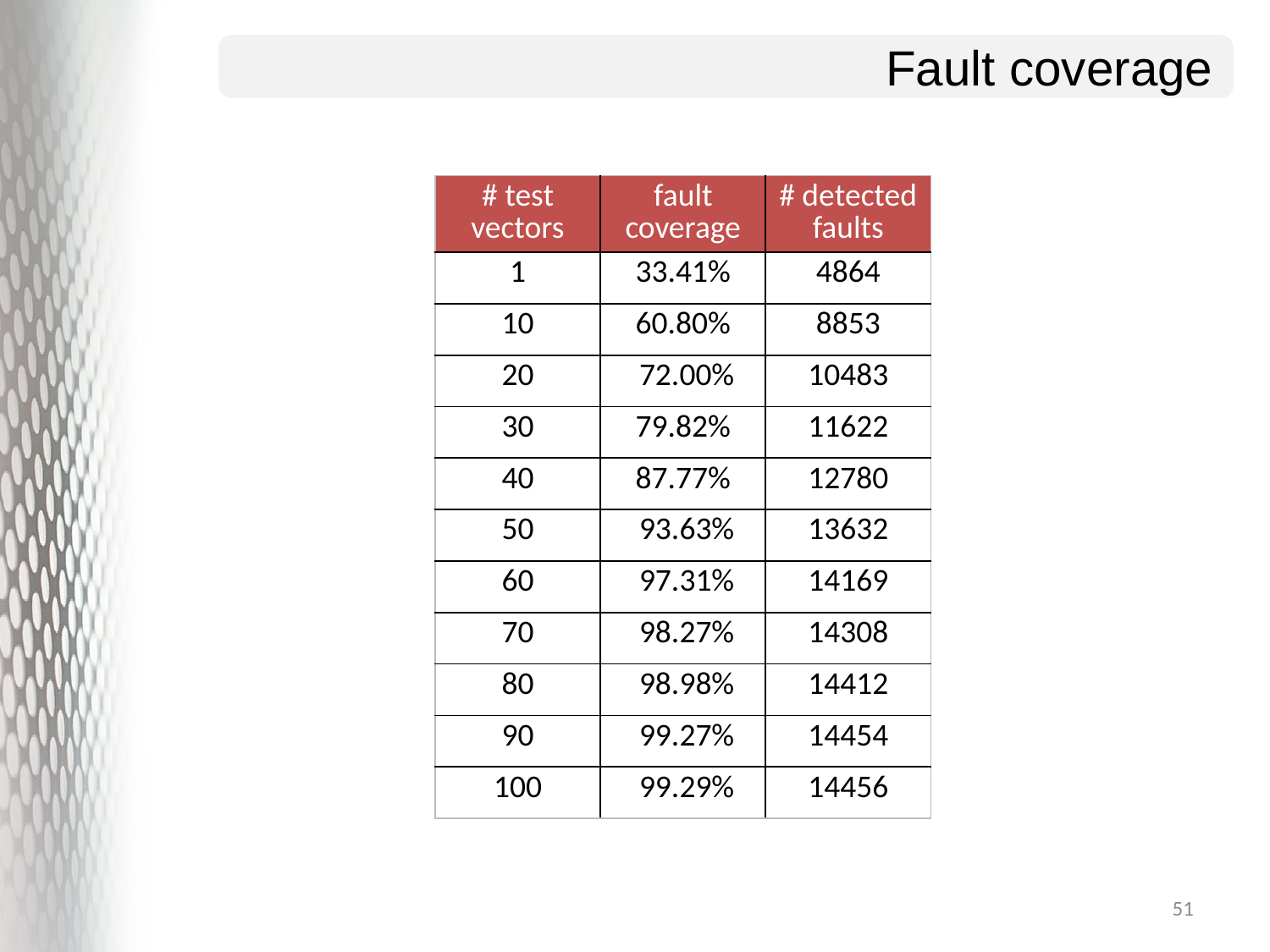

# Fault coverage
| # test vectors | fault coverage | # detected faults |
| --- | --- | --- |
| 1 | 33.41% | 4864 |
| 10 | 60.80% | 8853 |
| 20 | 72.00% | 10483 |
| 30 | 79.82% | 11622 |
| 40 | 87.77% | 12780 |
| 50 | 93.63% | 13632 |
| 60 | 97.31% | 14169 |
| 70 | 98.27% | 14308 |
| 80 | 98.98% | 14412 |
| 90 | 99.27% | 14454 |
| 100 | 99.29% | 14456 |
51